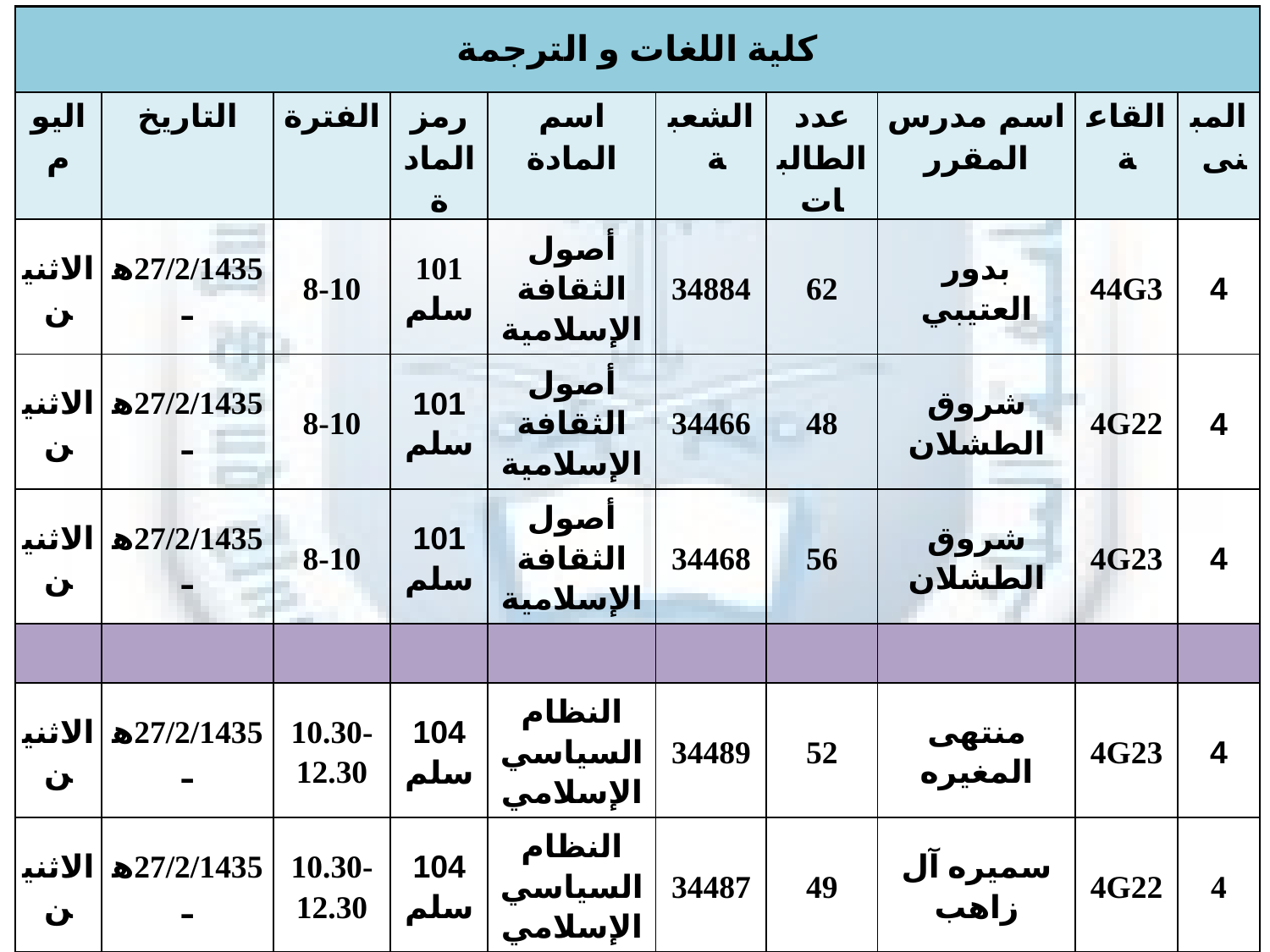

| كلية اللغات و الترجمة |  |  |  |  |  |  |  |  |  |
| --- | --- | --- | --- | --- | --- | --- | --- | --- | --- |
| اليوم | التاريخ | الفترة | رمز المادة | اسم المادة | الشعبة | عدد الطالبات | اسم مدرس المقرر | القاعة | المبنى |
| الاثنين | 27/2/1435هـ | 8-10 | 101 سلم | أصول الثقافة الإسلامية | 34884 | 62 | بدور العتيبي | 44G3 | 4 |
| الاثنين | 27/2/1435هـ | 8-10 | 101 سلم | أصول الثقافة الإسلامية | 34466 | 48 | شروق الطشلان | 4G22 | 4 |
| الاثنين | 27/2/1435هـ | 8-10 | 101 سلم | أصول الثقافة الإسلامية | 34468 | 56 | شروق الطشلان | 4G23 | 4 |
|  |  |  |  |  |  |  |  |  |  |
| الاثنين | 27/2/1435هـ | 10.30-12.30 | 104 سلم | النظام السياسي الإسلامي | 34489 | 52 | منتهى المغيره | 4G23 | 4 |
| الاثنين | 27/2/1435هـ | 10.30-12.30 | 104 سلم | النظام السياسي الإسلامي | 34487 | 49 | سميره آل زاهب | 4G22 | 4 |